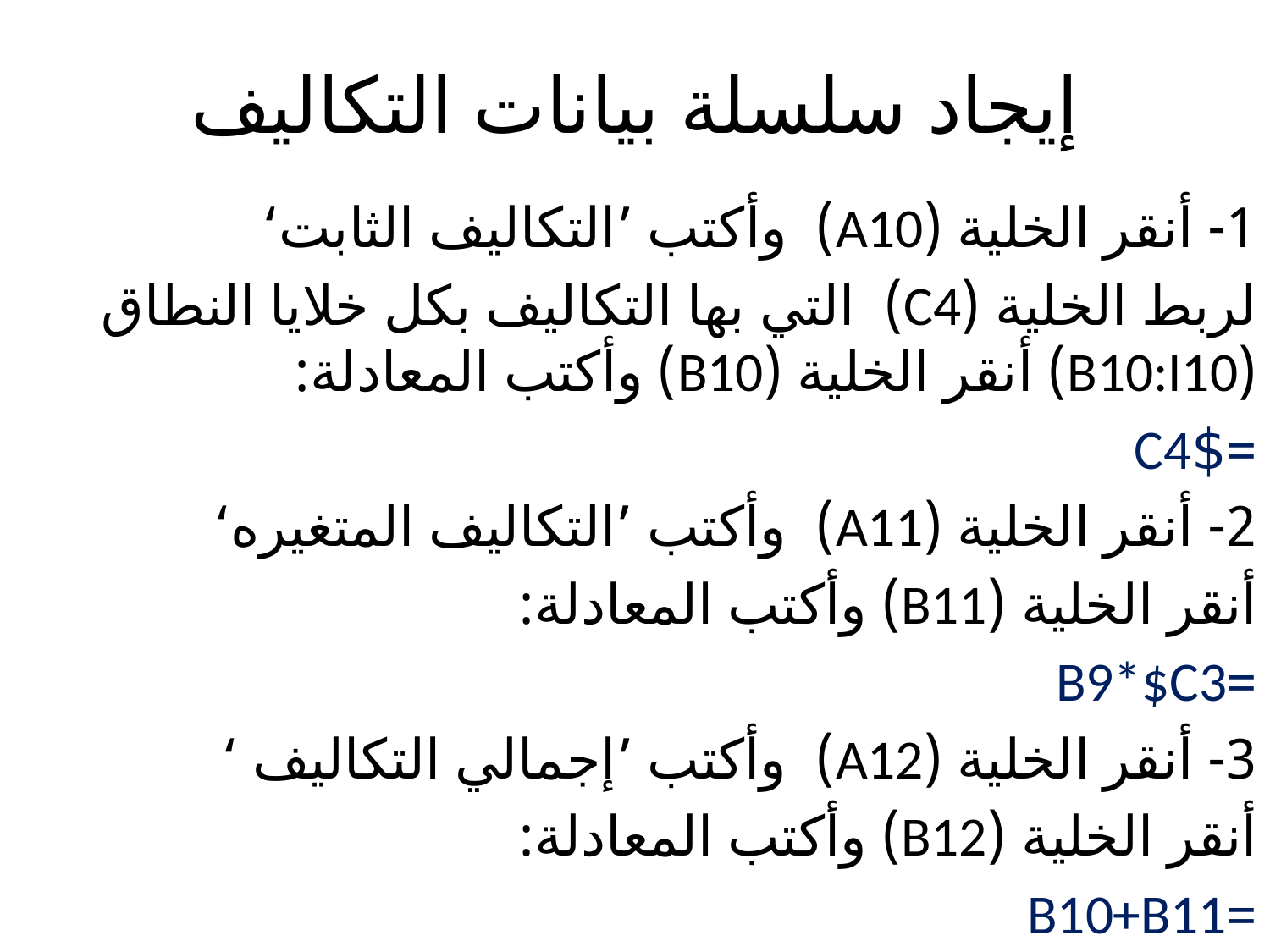

# إيجاد سلسلة بيانات التكاليف
1- أنقر الخلية (A10)  وأكتب ’التكاليف الثابت‘
لربط الخلية (C4)  التي بها التكاليف بكل خلايا النطاق (B10:I10) أنقر الخلية (B10) وأكتب المعادلة:
=$C4
2- أنقر الخلية (A11)  وأكتب ’التكاليف المتغيره‘
أنقر الخلية (B11) وأكتب المعادلة:
=B9*$C3
3- أنقر الخلية (A12)  وأكتب ’إجمالي التكاليف ‘
أنقر الخلية (B12) وأكتب المعادلة:
=B10+B11